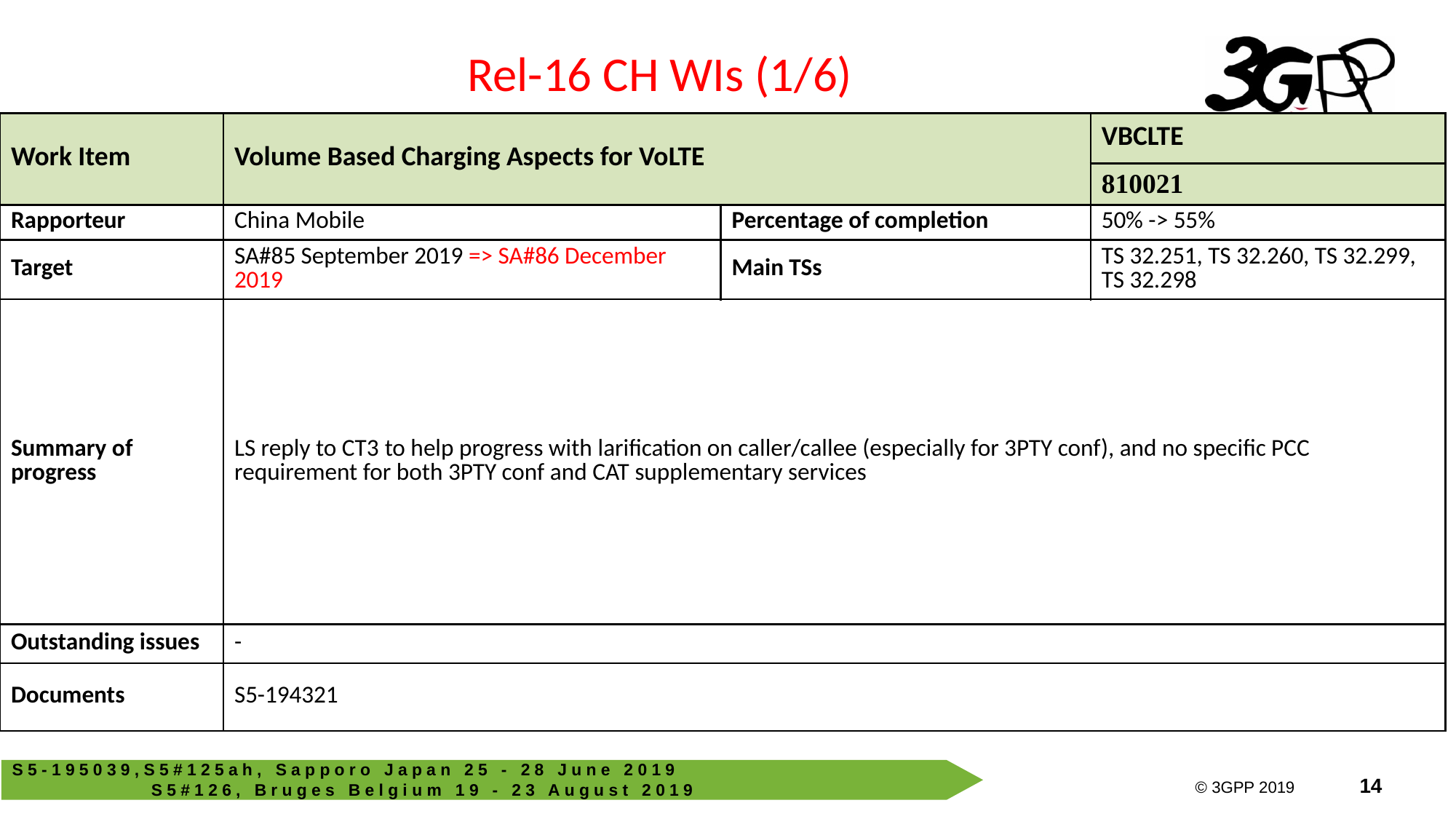

Rel-16 CH WIs (1/6)
| Work Item | Volume Based Charging Aspects for VoLTE |  | VBCLTE |
| --- | --- | --- | --- |
|  |  |  | 810021 |
| Rapporteur | China Mobile | Percentage of completion | 50% -> 55% |
| Target | SA#85 September 2019 => SA#86 December 2019 | Main TSs | TS 32.251, TS 32.260, TS 32.299, TS 32.298 |
| Summary of progress | LS reply to CT3 to help progress with larification on caller/callee (especially for 3PTY conf), and no specific PCC requirement for both 3PTY conf and CAT supplementary services |  |  |
| Outstanding issues | - |  |  |
| Documents | S5-194321 |  |  |